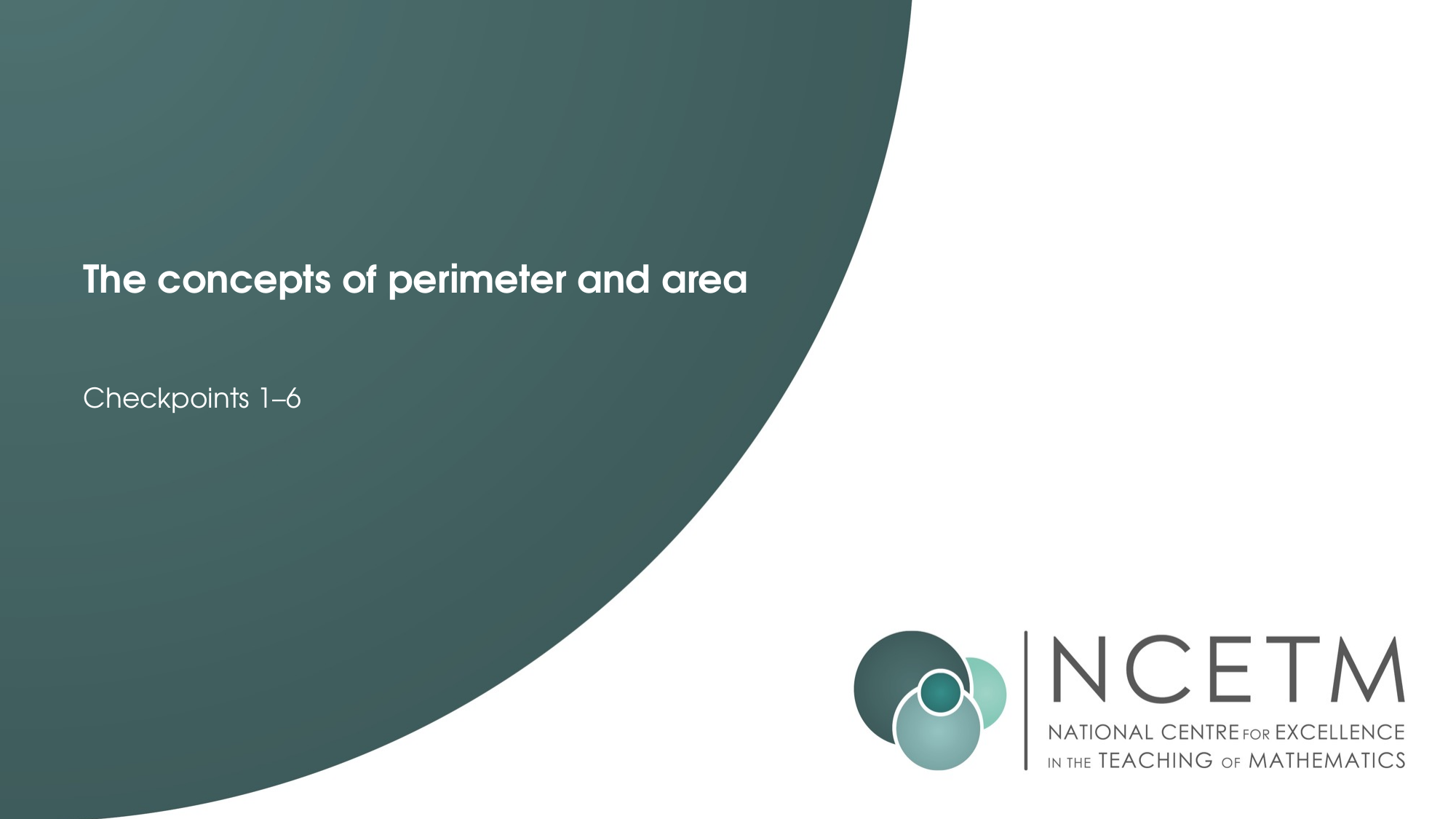

# The concepts of perimeter and area
Checkpoints 1–6